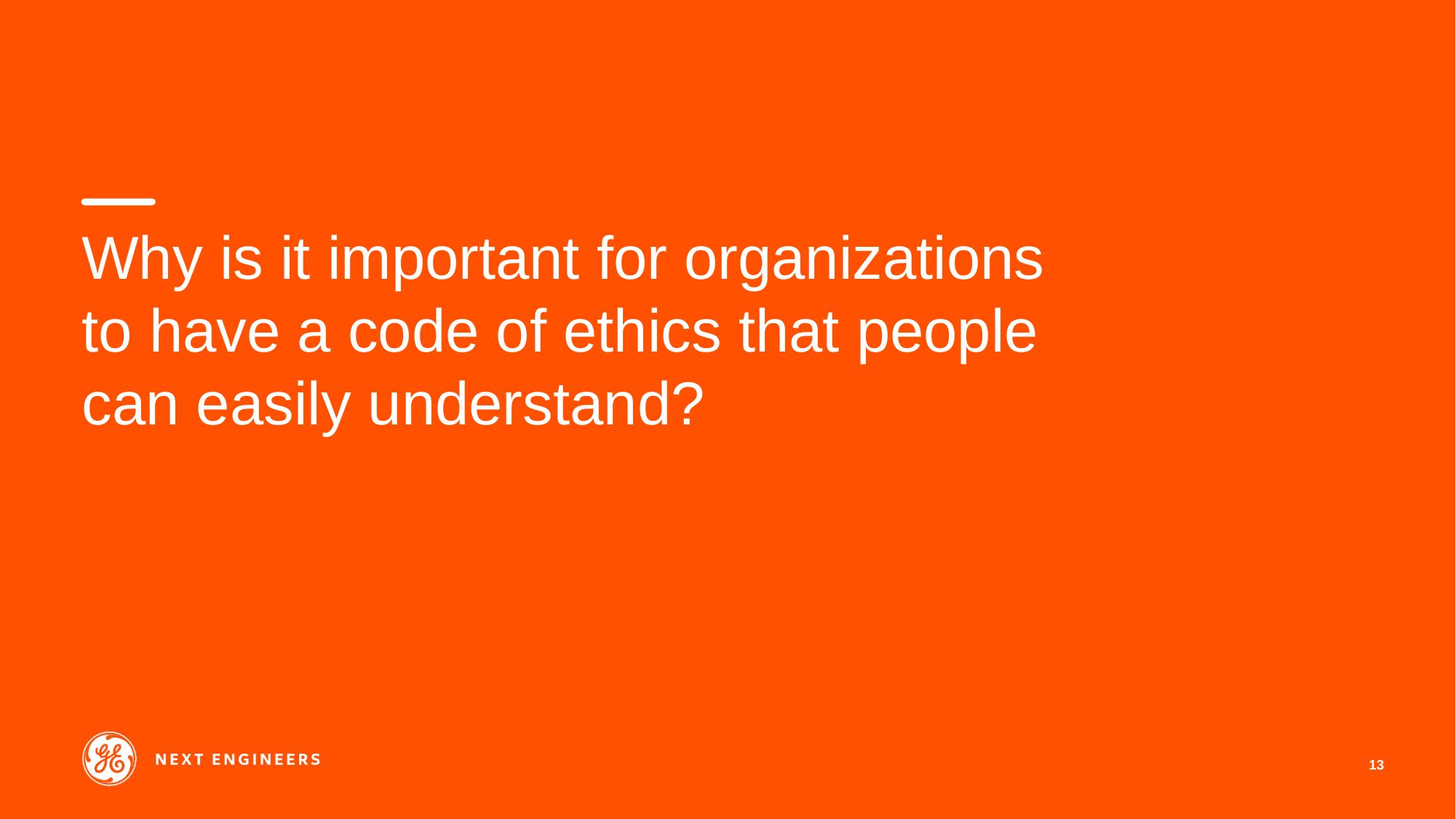

Why is it important for organizations to have a code of ethics that people can easily understand?
13